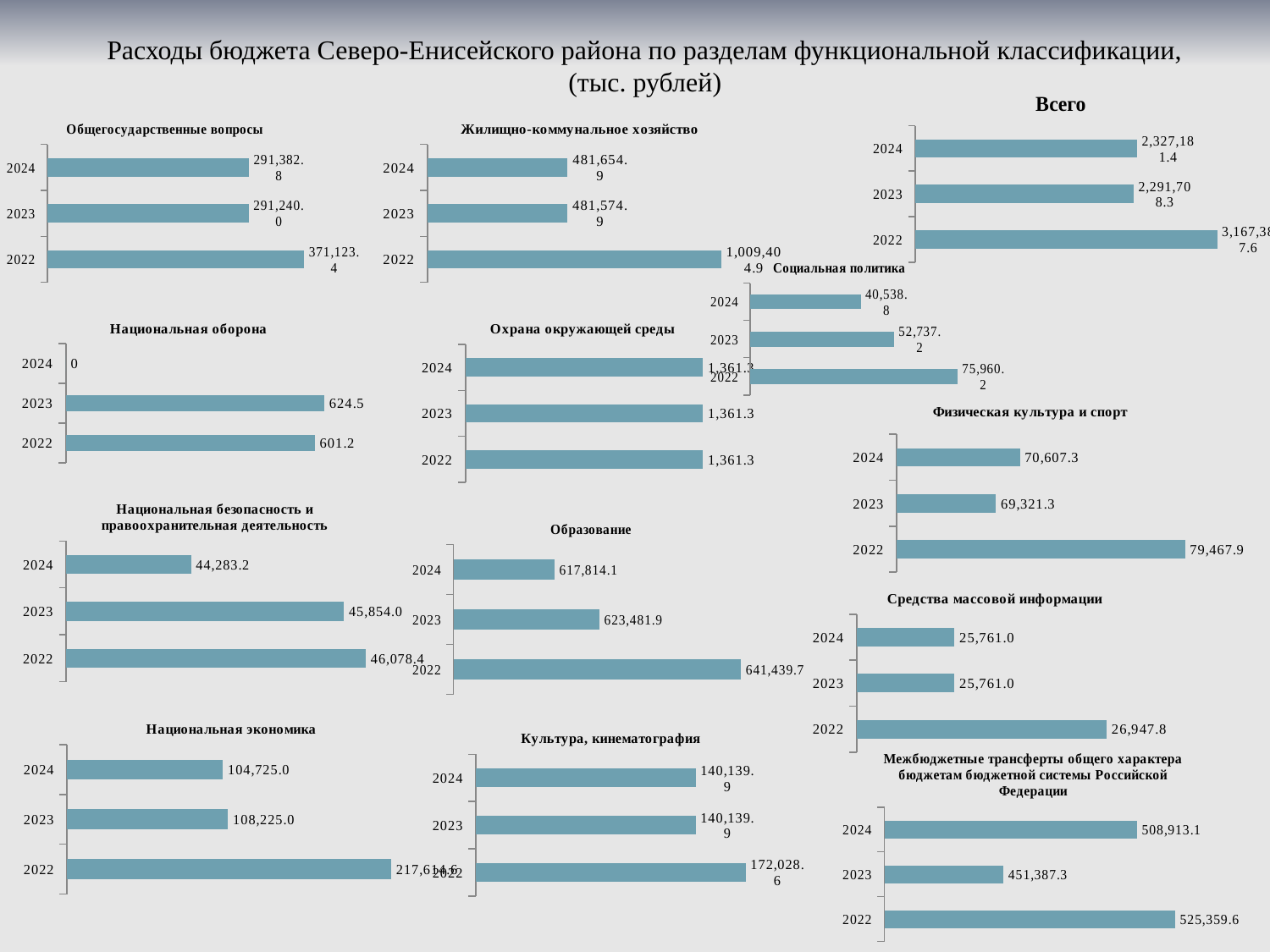

# Расходы бюджета Северо-Енисейского района по разделам функциональной классификации, (тыс. рублей)

### Chart:

| Category | Всего |
|---|---|
| 2022 | 3167387.6 |
| 2023 | 2291708.3 |
| 2024 | 2327181.4 |

### Chart:

| Category | Общегосударственные вопросы |
|---|---|
| 2022 | 371123.4 |
| 2023 | 291240.0 |
| 2024 | 291382.8 |

### Chart:

| Category | Жилищно-коммунальное хозяйство |
|---|---|
| 2022 | 1009404.9 |
| 2023 | 481574.9 |
| 2024 | 481654.9 |

### Chart:

| Category | Социальная политика |
|---|---|
| 2022 | 75960.2 |
| 2023 | 52737.2 |
| 2024 | 40538.8 |

### Chart:

| Category | Национальная оборона |
|---|---|
| 2022 | 601.2 |
| 2023 | 624.5 |
| 2024 | 0.0 |

### Chart:

| Category | Охрана окружающей среды |
|---|---|
| 2022 | 1361.3 |
| 2023 | 1361.3 |
| 2024 | 1361.3 |

### Chart:

| Category | Физическая культура и спорт |
|---|---|
| 2022 | 79467.9 |
| 2023 | 69321.3 |
| 2024 | 70607.3 |

### Chart:

| Category | Национальная безопасность и правоохранительная деятельность |
|---|---|
| 2022 | 46078.4 |
| 2023 | 45854.0 |
| 2024 | 44283.2 |

### Chart:

| Category | Образование |
|---|---|
| 2022 | 641439.7 |
| 2023 | 623481.9 |
| 2024 | 617814.1 |

### Chart:

| Category | Средства массовой информации |
|---|---|
| 2022 | 26947.8 |
| 2023 | 25761.0 |
| 2024 | 25761.0 |

### Chart:

| Category | Национальная экономика |
|---|---|
| 2022 | 217614.6 |
| 2023 | 108225.0 |
| 2024 | 104725.0 |

### Chart:

| Category | Культура, кинематография |
|---|---|
| 2022 | 172028.6 |
| 2023 | 140139.9 |
| 2024 | 140139.9 |

### Chart:

| Category | Межбюджетные трансферты общего характера бюджетам бюджетной системы Российской Федерации |
|---|---|
| 2022 | 525359.6 |
| 2023 | 451387.3 |
| 2024 | 508913.1 |